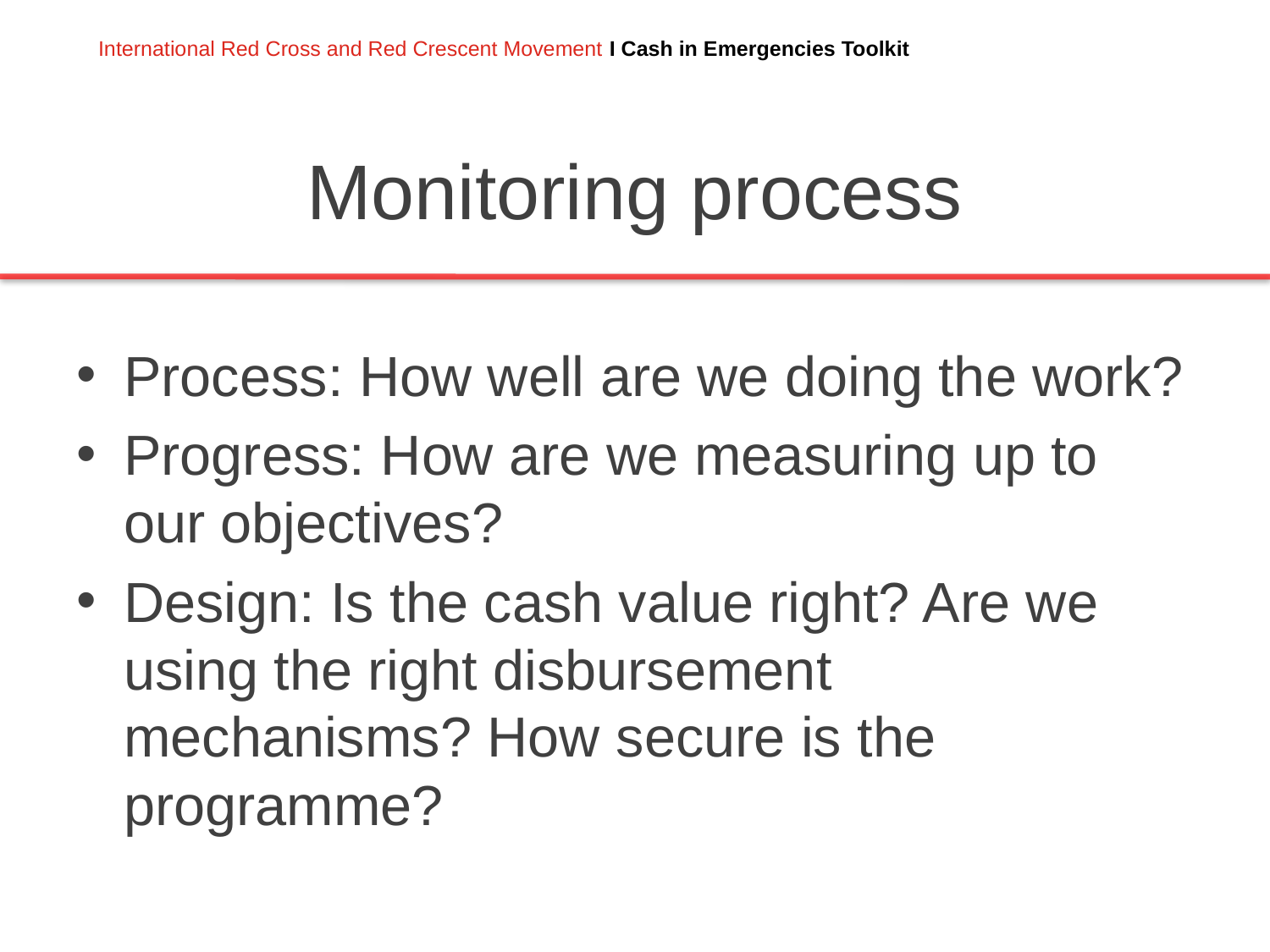

# Monitoring process
Process: How well are we doing the work?
Progress: How are we measuring up to our objectives?
Design: Is the cash value right? Are we using the right disbursement mechanisms? How secure is the programme?